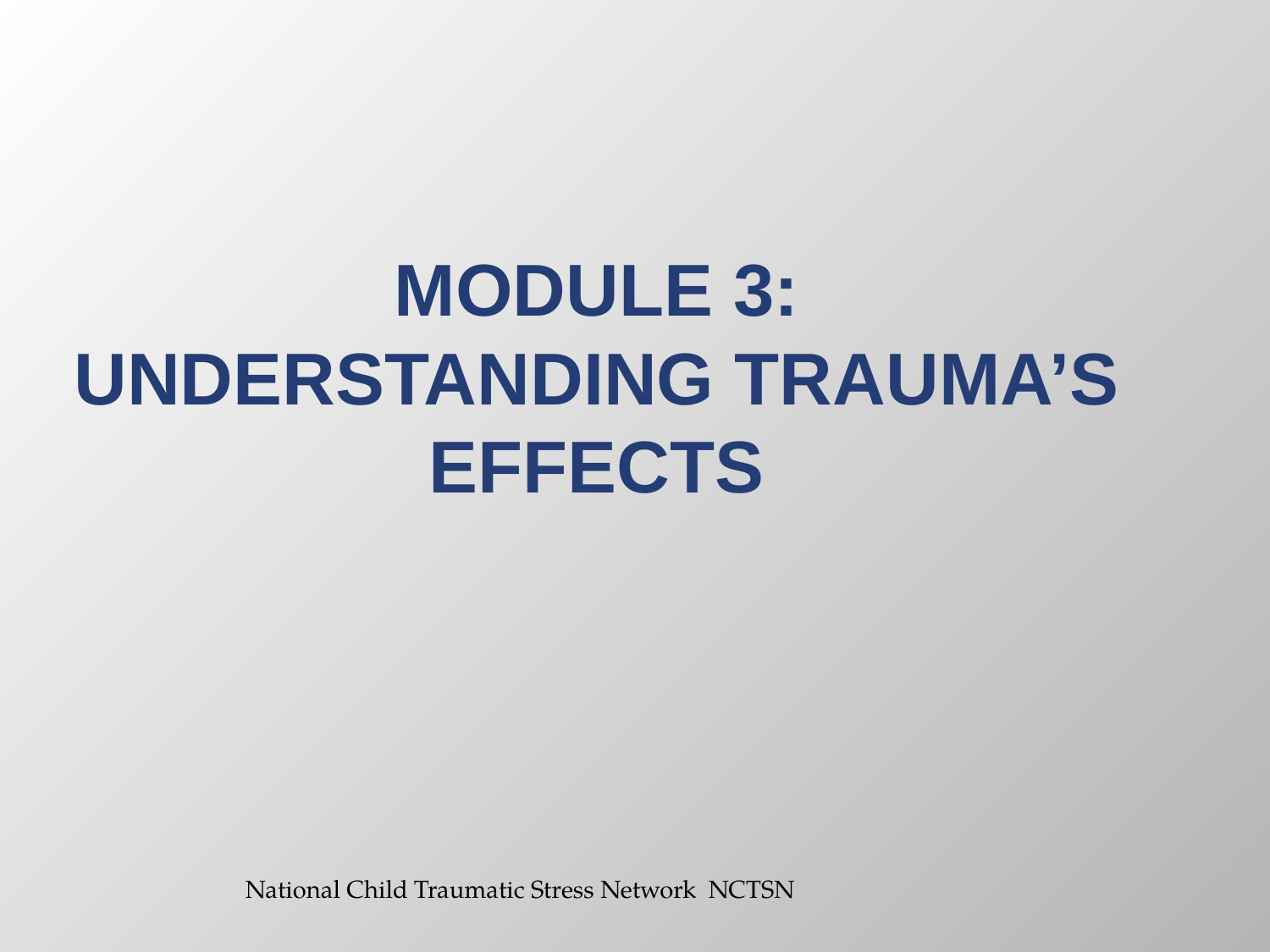

# Module 3: Understanding Trauma’s Effects
National Child Traumatic Stress Network  NCTSN